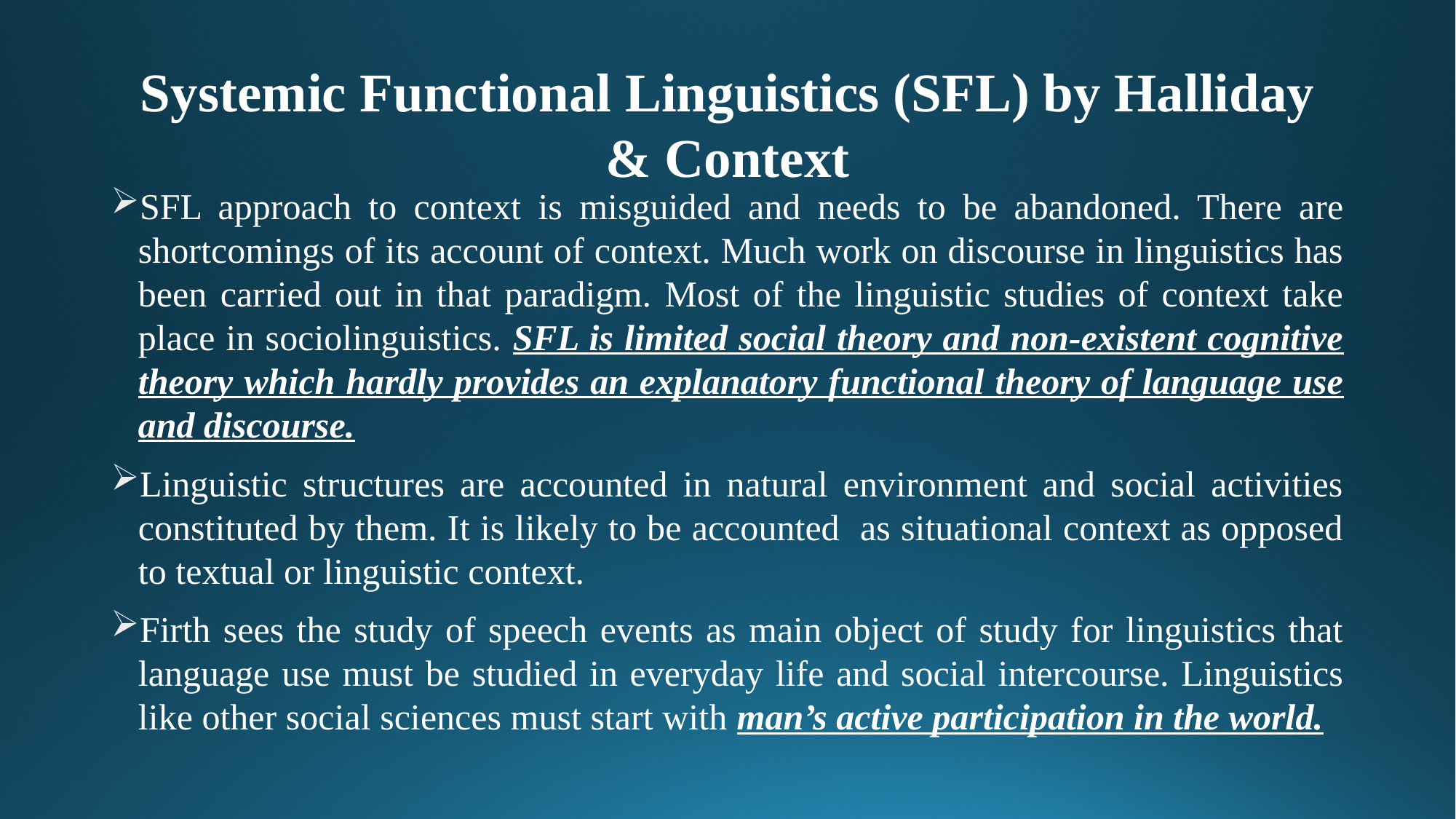

# Systemic Functional Linguistics (SFL) by Halliday & Context
SFL approach to context is misguided and needs to be abandoned. There are shortcomings of its account of context. Much work on discourse in linguistics has been carried out in that paradigm. Most of the linguistic studies of context take place in sociolinguistics. SFL is limited social theory and non-existent cognitive theory which hardly provides an explanatory functional theory of language use and discourse.
Linguistic structures are accounted in natural environment and social activities constituted by them. It is likely to be accounted  as situational context as opposed to textual or linguistic context.
Firth sees the study of speech events as main object of study for linguistics that language use must be studied in everyday life and social intercourse. Linguistics like other social sciences must start with man’s active participation in the world.